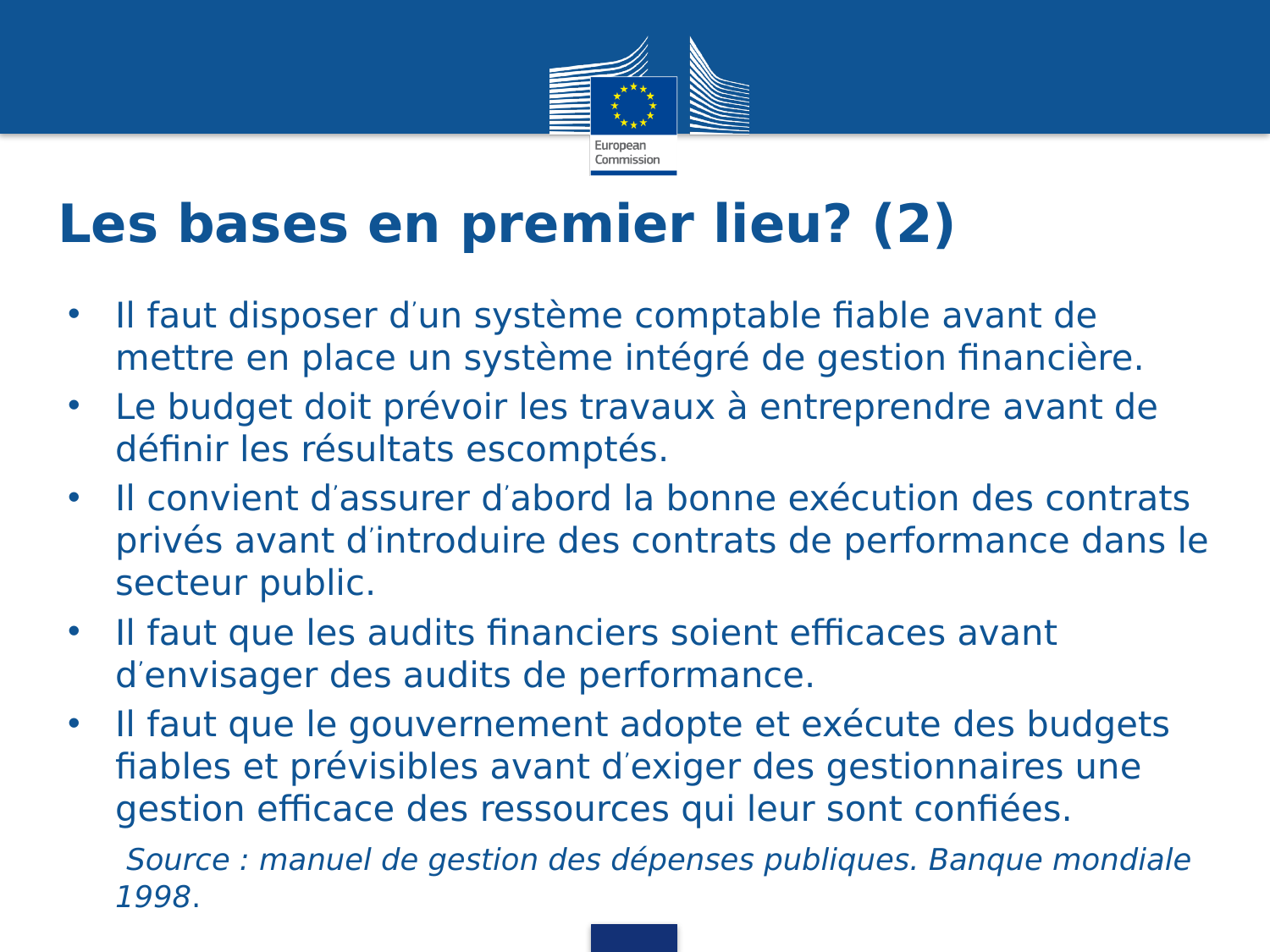

# Les bases en premier lieu? (2)
Il faut disposer d’un système comptable fiable avant de mettre en place un système intégré de gestion financière.
Le budget doit prévoir les travaux à entreprendre avant de définir les résultats escomptés.
Il convient d’assurer d’abord la bonne exécution des contrats privés avant d’introduire des contrats de performance dans le secteur public.
Il faut que les audits financiers soient efficaces avant d’envisager des audits de performance.
Il faut que le gouvernement adopte et exécute des budgets fiables et prévisibles avant d’exiger des gestionnaires une gestion efficace des ressources qui leur sont confiées.
 Source : manuel de gestion des dépenses publiques. Banque mondiale 1998.